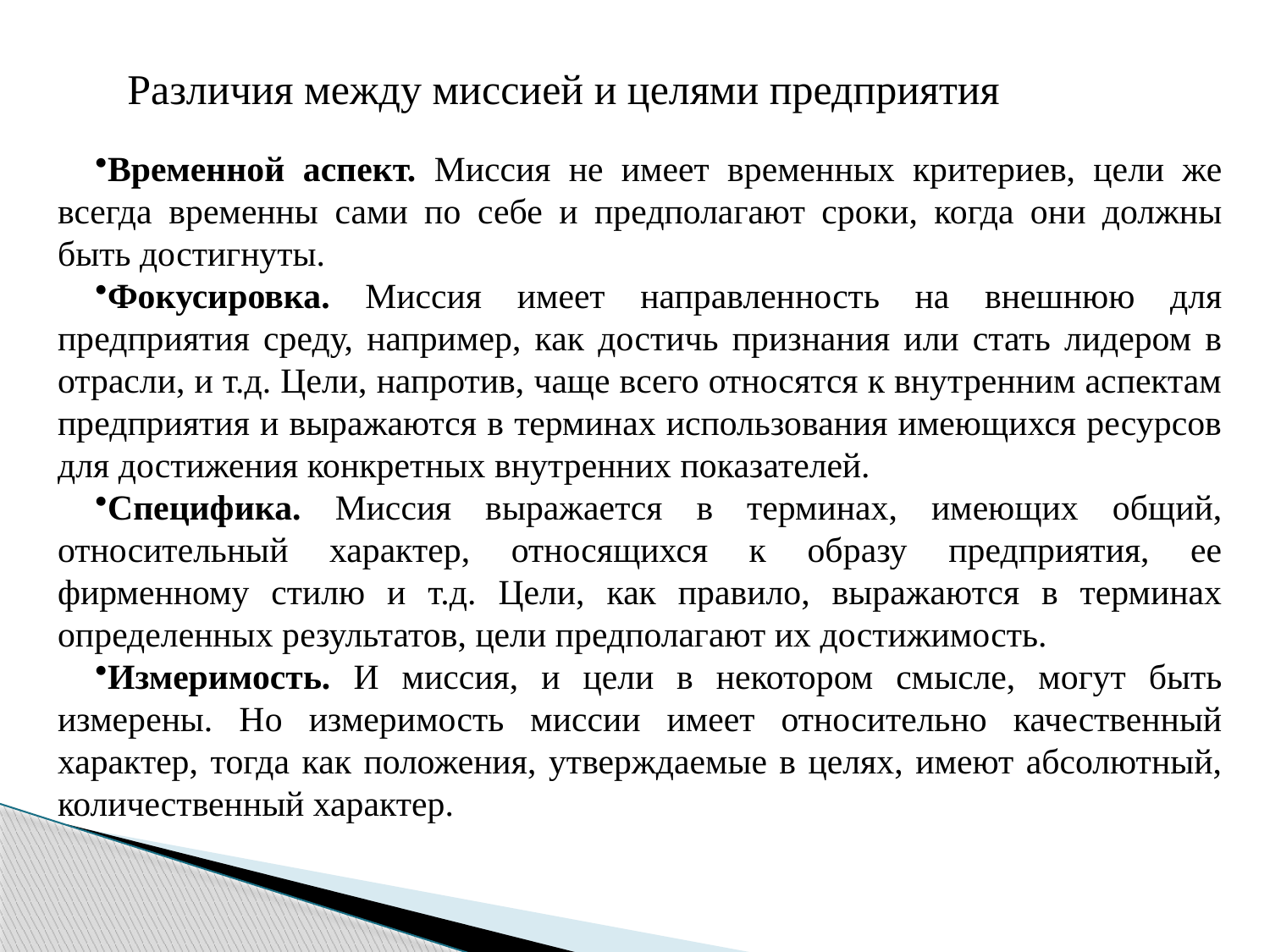

Различия между миссией и целями предприятия
Временной аспект. Миссия не имеет временных критериев, цели же всегда временны сами по себе и предполагают сроки, когда они должны быть достигнуты.
Фокусировка. Миссия имеет направленность на внешнюю для предприятия среду, например, как достичь признания или стать лидером в отрасли, и т.д. Цели, напротив, чаще всего относятся к внутренним аспектам предприятия и выражаются в терминах использования имеющихся ресурсов для достижения конкретных внутренних показателей.
Специфика. Миссия выражается в терминах, имеющих общий, относительный характер, относящихся к образу предприятия, ее фирменному стилю и т.д. Цели, как правило, выражаются в терминах определенных результатов, цели предполагают их достижимость.
Измеримость. И миссия, и цели в некотором смысле, могут быть измерены. Но измеримость миссии имеет относительно качественный характер, тогда как положения, утверждаемые в целях, имеют абсолютный, количественный характер.